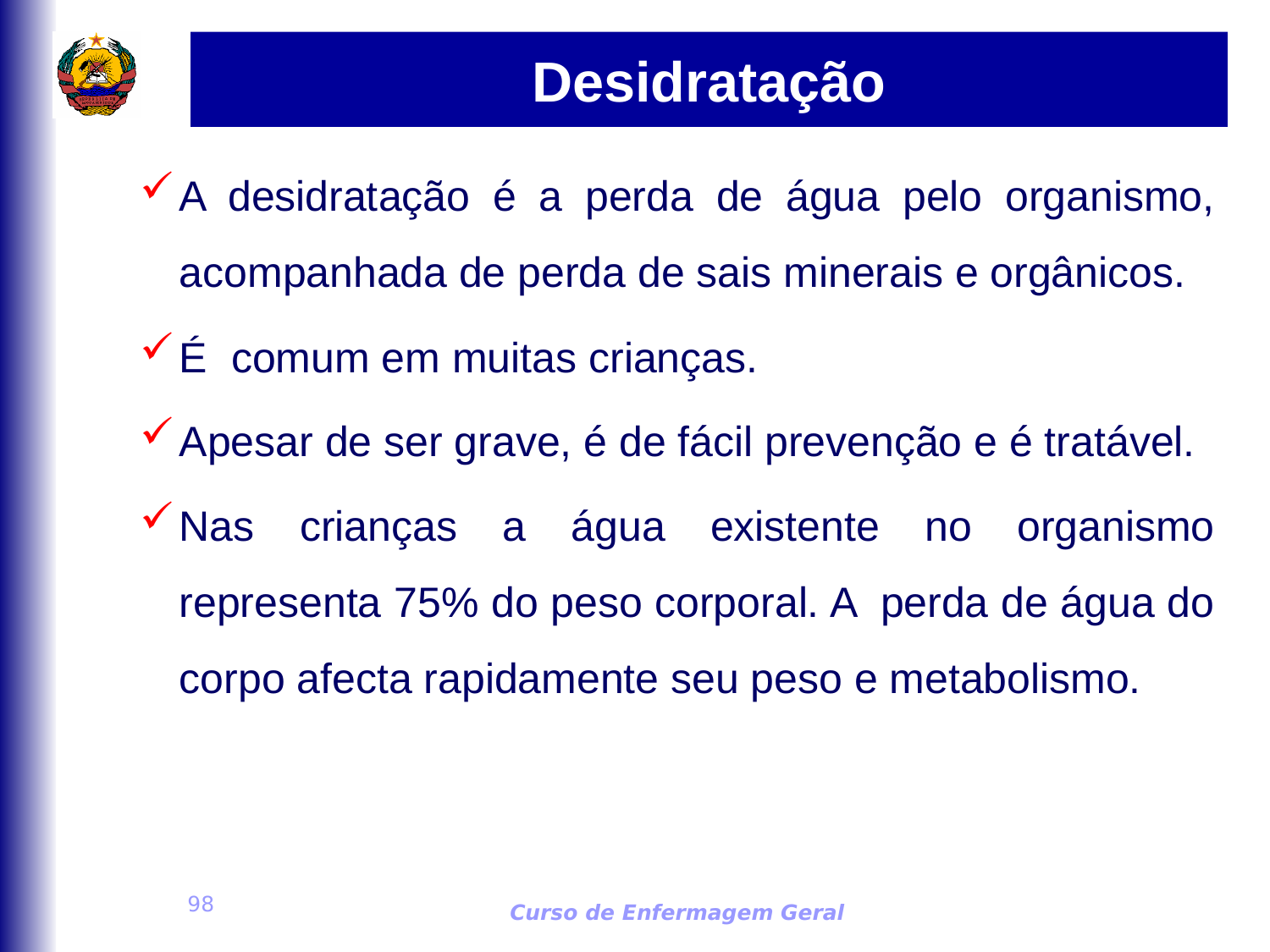

# Desidratação
A desidratação é a perda de água pelo organismo, acompanhada de perda de sais minerais e orgânicos.
É  comum em muitas crianças.
Apesar de ser grave, é de fácil prevenção e é tratável.
Nas crianças a água existente no organismo representa 75% do peso corporal. A  perda de água do corpo afecta rapidamente seu peso e metabolismo.
98
Curso de Enfermagem Geral